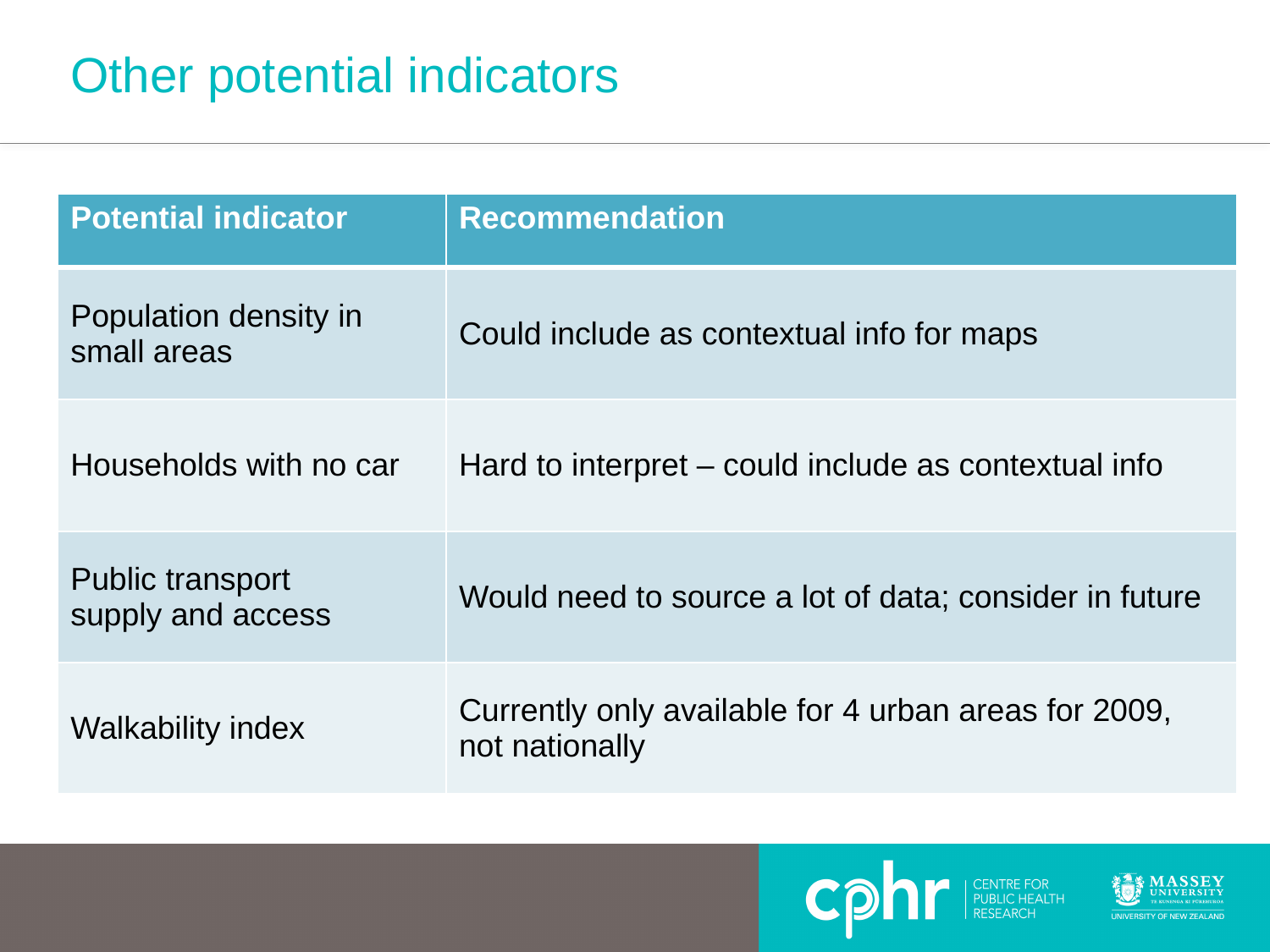

# Other potential indicators

| Potential indicator | Recommendation |
| --- | --- |
| Population density in small areas | Could include as contextual info for maps |
| Households with no car | Hard to interpret – could include as contextual info |
| Public transport supply and access | Would need to source a lot of data; consider in future |
| Walkability index | Currently only available for 4 urban areas for 2009, not nationally |